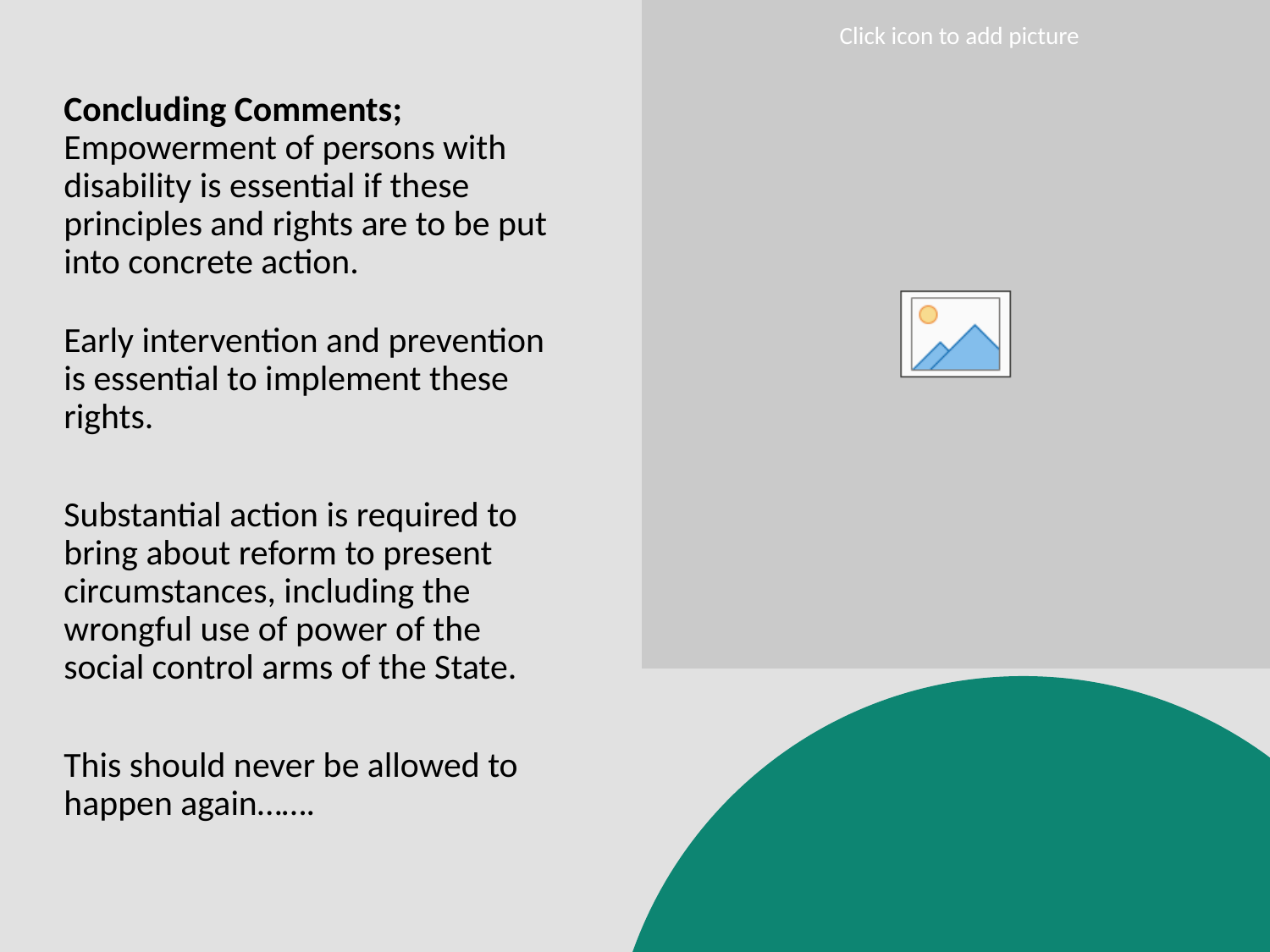

# Concluding Comments; Empowerment of persons with disability is essential if these principles and rights are to be put into concrete action.
Early intervention and prevention is essential to implement these rights.
Substantial action is required to bring about reform to present circumstances, including the wrongful use of power of the social control arms of the State.
This should never be allowed to happen again…….